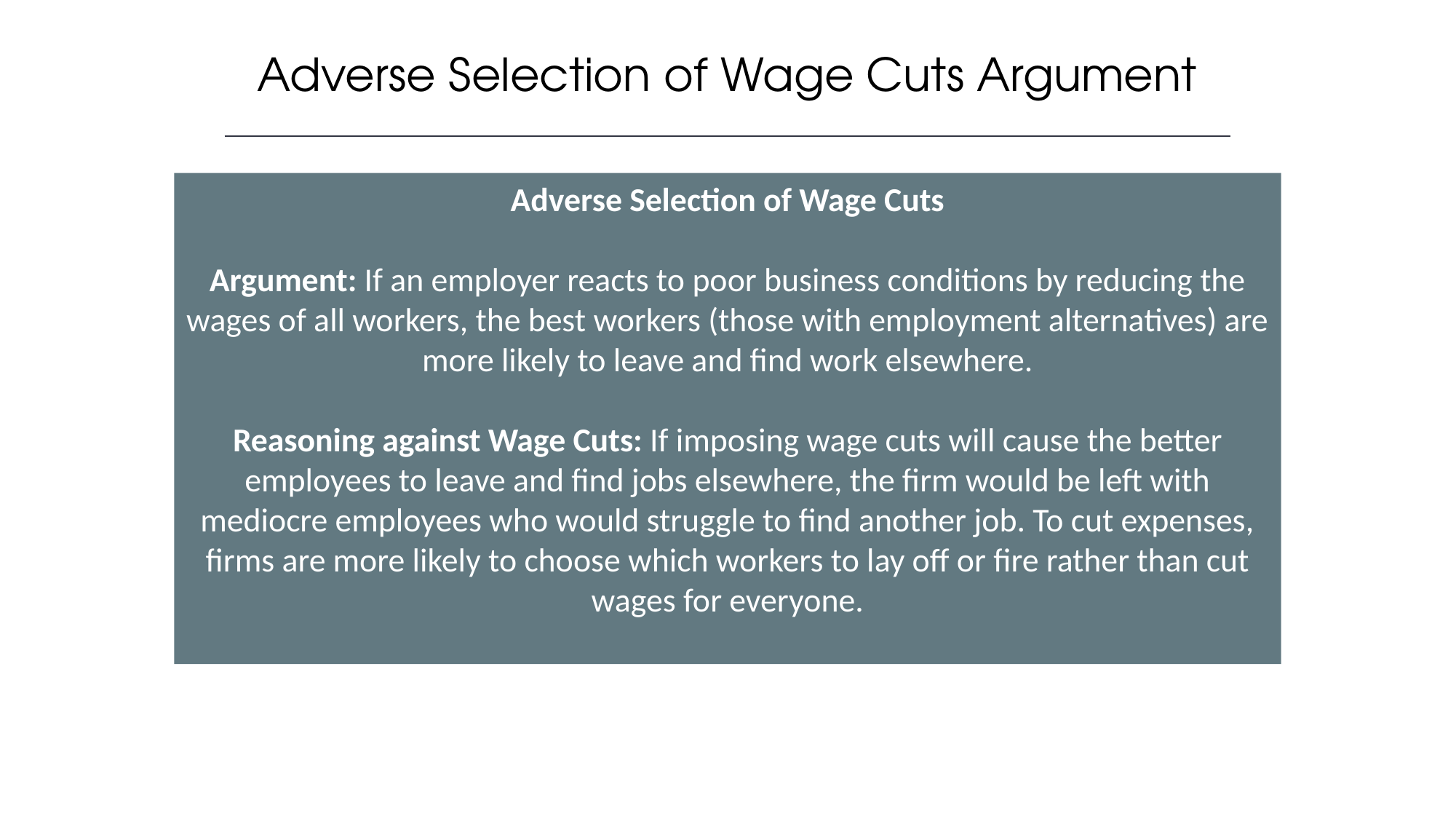

Adverse Selection of Wage Cuts Argument
HAWKES LEARNING
Adverse Selection of Wage Cuts

Argument: If an employer reacts to poor business conditions by reducing the wages of all workers, the best workers (those with employment alternatives) are more likely to leave and find work elsewhere.

Reasoning against Wage Cuts: If imposing wage cuts will cause the better employees to leave and find jobs elsewhere, the firm would be left with mediocre employees who would struggle to find another job. To cut expenses, firms are more likely to choose which workers to lay off or fire rather than cut wages for everyone.